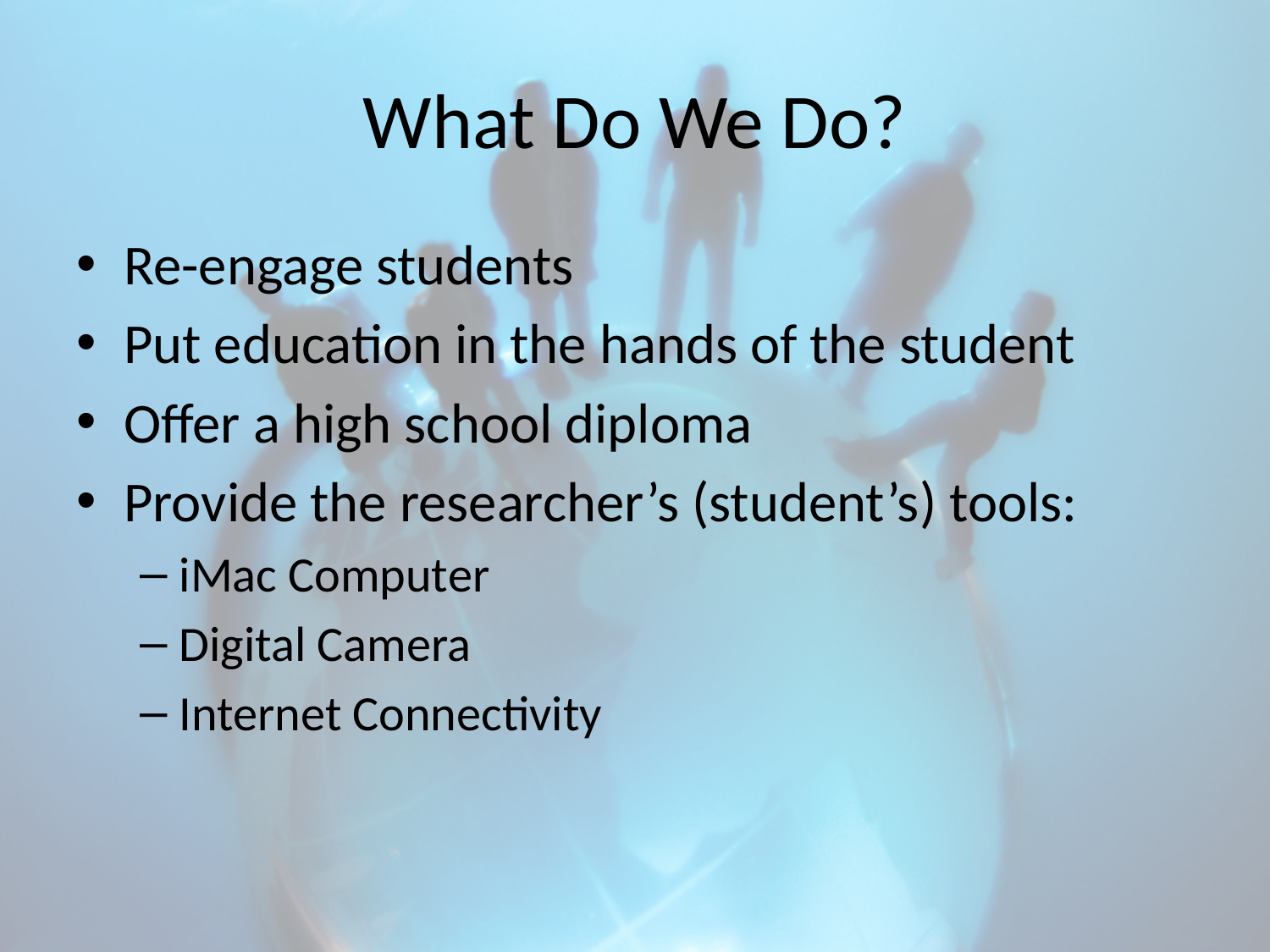

# What Do We Do?
Re-engage students
Put education in the hands of the student
Offer a high school diploma
Provide the researcher’s (student’s) tools:
iMac Computer
Digital Camera
Internet Connectivity